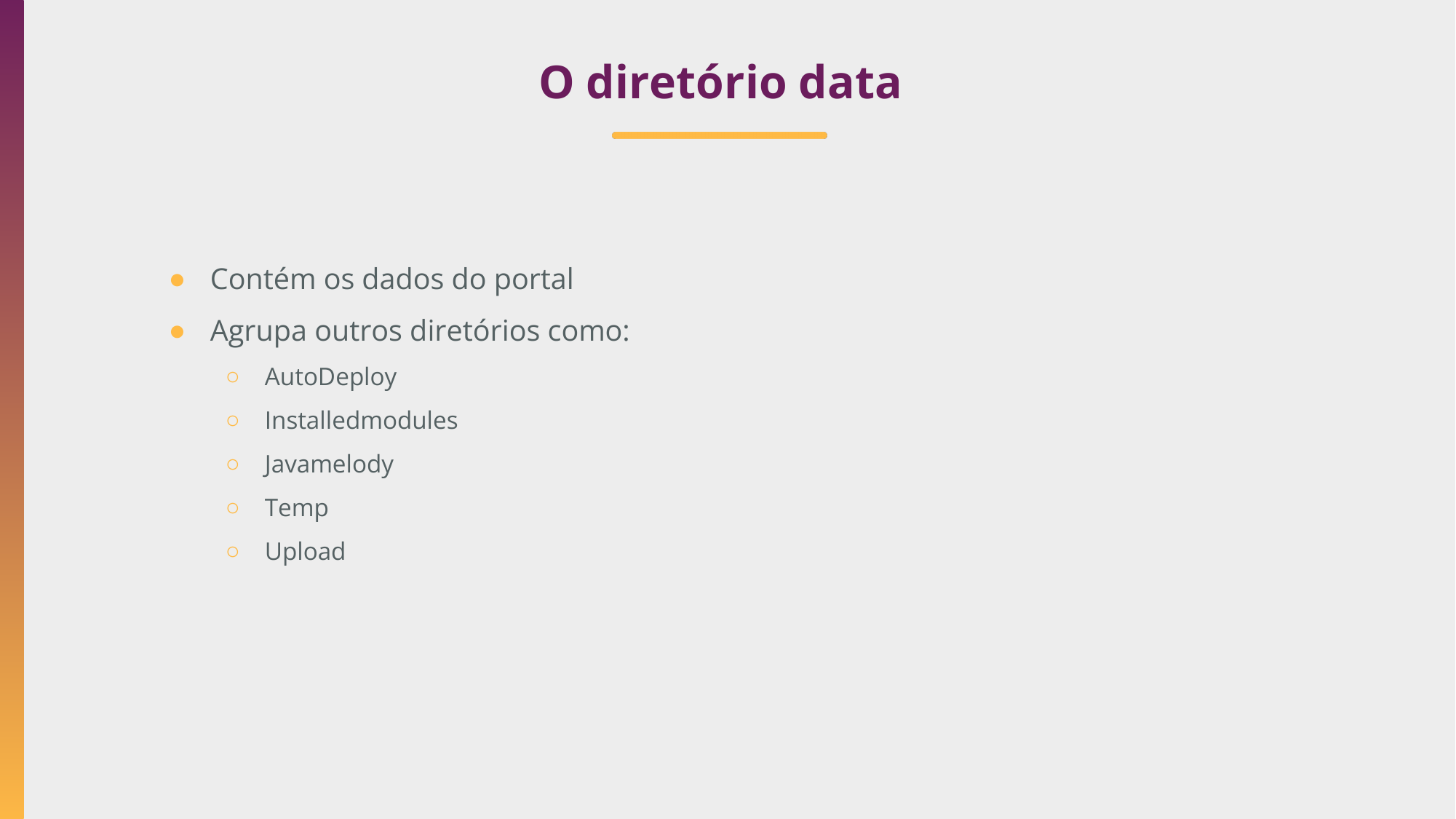

# O diretório data
Contém os dados do portal
Agrupa outros diretórios como:
AutoDeploy
Installedmodules
Javamelody
Temp
Upload